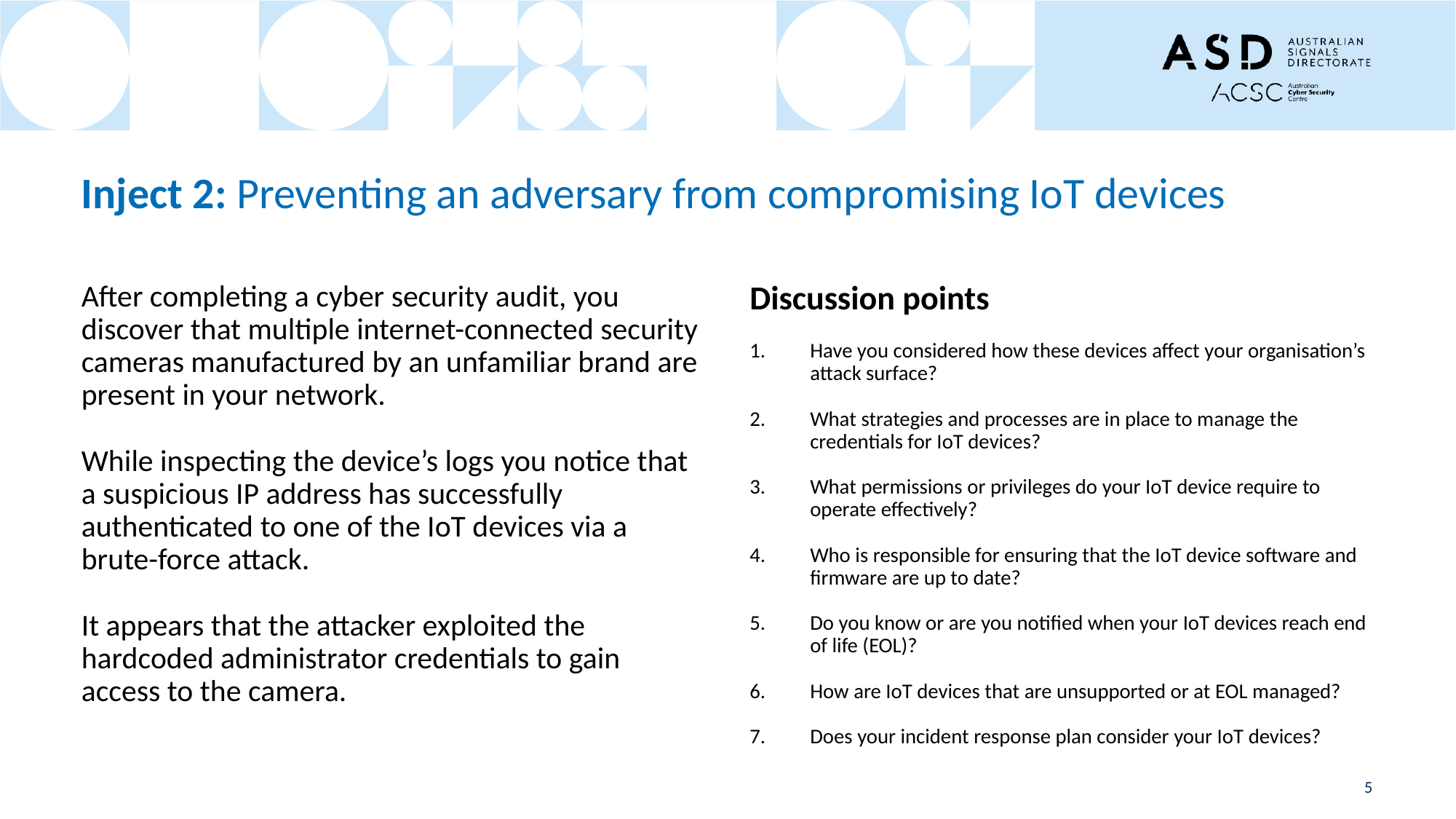

# Inject 2: Preventing an adversary from compromising IoT devices
After completing a cyber security audit, you discover that multiple internet-connected security cameras manufactured by an unfamiliar brand are present in your network.
While inspecting the device’s logs you notice that a suspicious IP address has successfully authenticated to one of the IoT devices via a brute-force attack.
It appears that the attacker exploited the hardcoded administrator credentials to gain access to the camera.
Discussion points
Have you considered how these devices affect your organisation’s attack surface?
What strategies and processes are in place to manage the credentials for IoT devices?
What permissions or privileges do your IoT device require to operate effectively?
Who is responsible for ensuring that the IoT device software and firmware are up to date?
Do you know or are you notified when your IoT devices reach end of life (EOL)?
How are IoT devices that are unsupported or at EOL managed?
Does your incident response plan consider your IoT devices?
5